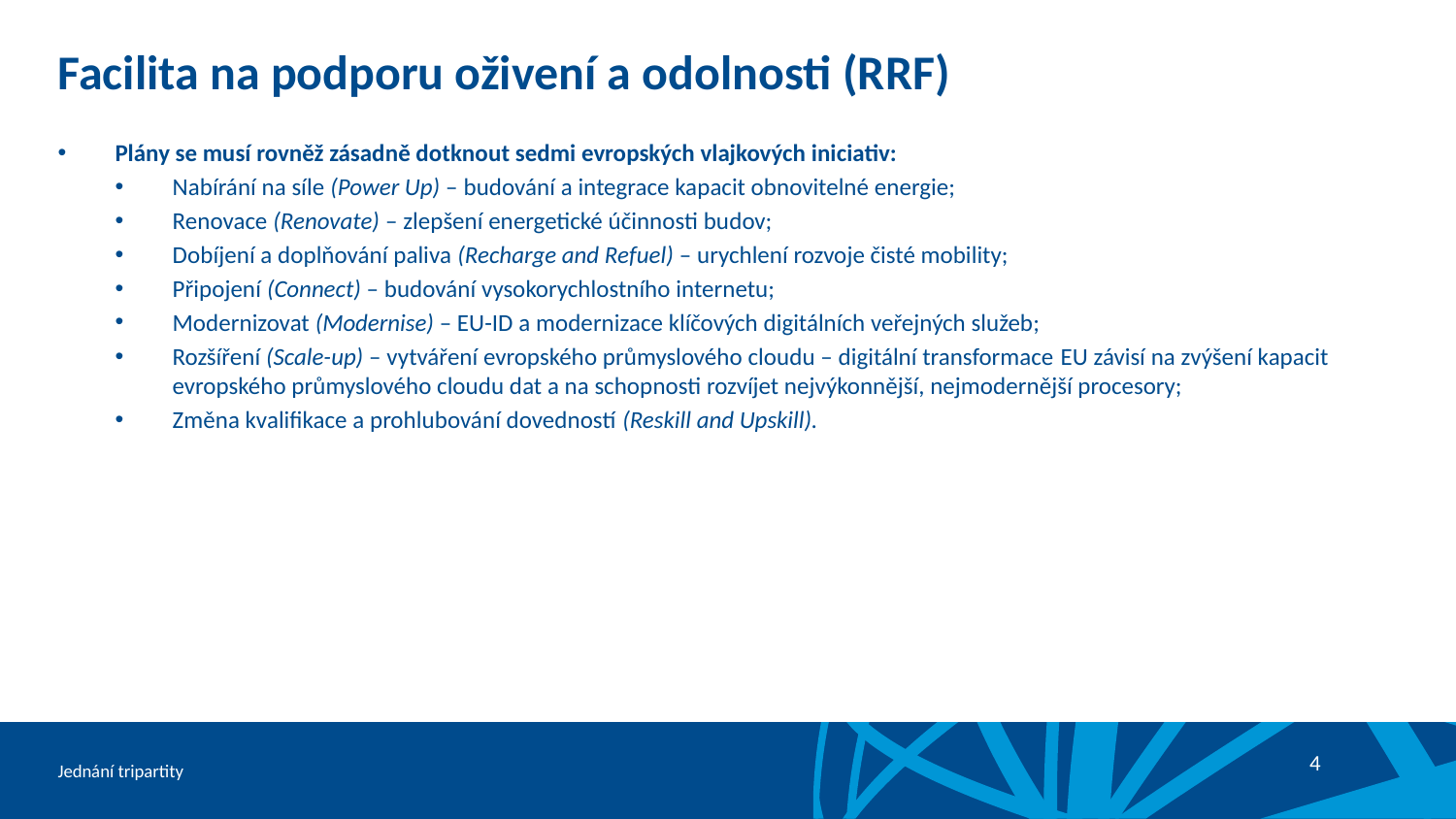

# Facilita na podporu oživení a odolnosti (RRF)
Plány se musí rovněž zásadně dotknout sedmi evropských vlajkových iniciativ:
Nabírání na síle (Power Up) – budování a integrace kapacit obnovitelné energie;
Renovace (Renovate) – zlepšení energetické účinnosti budov;
Dobíjení a doplňování paliva (Recharge and Refuel) – urychlení rozvoje čisté mobility;
Připojení (Connect) – budování vysokorychlostního internetu;
Modernizovat (Modernise) – EU-ID a modernizace klíčových digitálních veřejných služeb;
Rozšíření (Scale-up) – vytváření evropského průmyslového cloudu – digitální transformace EU závisí na zvýšení kapacit evropského průmyslového cloudu dat a na schopnosti rozvíjet nejvýkonnější, nejmodernější procesory;
Změna kvalifikace a prohlubování dovedností (Reskill and Upskill).